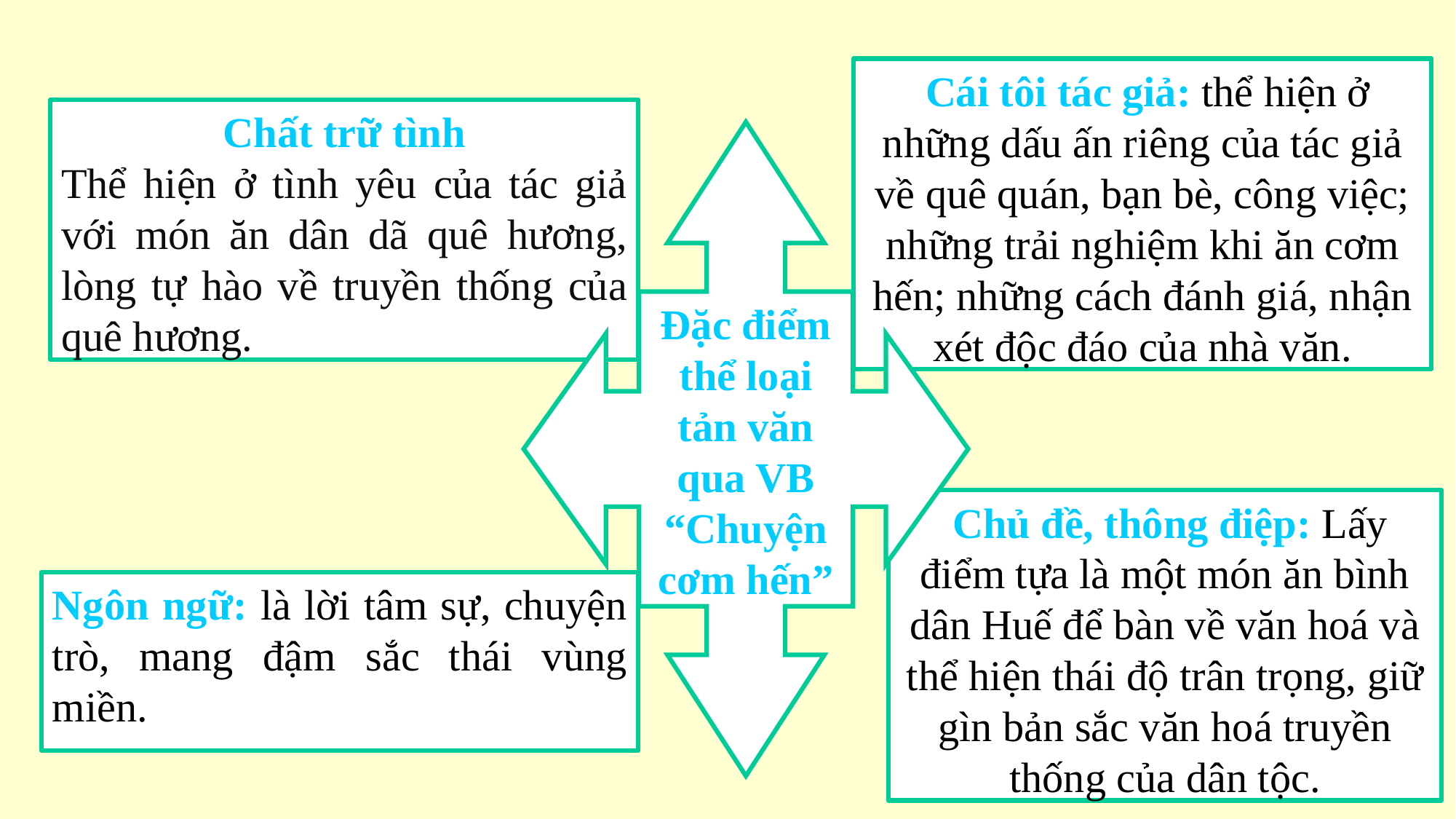

Cái tôi tác giả: thể hiện ở những dấu ấn riêng của tác giả về quê quán, bạn bè, công việc; những trải nghiệm khi ăn cơm hến; những cách đánh giá, nhận xét độc đáo của nhà văn.

Chất trữ tình
Thể hiện ở tình yêu của tác giả với món ăn dân dã quê hương, lòng tự hào về truyền thống của quê hương.

Đặc điểm thể loại tản văn qua VB “Chuyện cơm hến”
 Chủ đề, thông điệp: Lấy điểm tựa là một món ăn bình dân Huế để bàn về văn hoá và thể hiện thái độ trân trọng, giữ gìn bản sắc văn hoá truyền thống của dân tộc.
Ngôn ngữ: là lời tâm sự, chuyện trò, mang đậm sắc thái vùng miền.